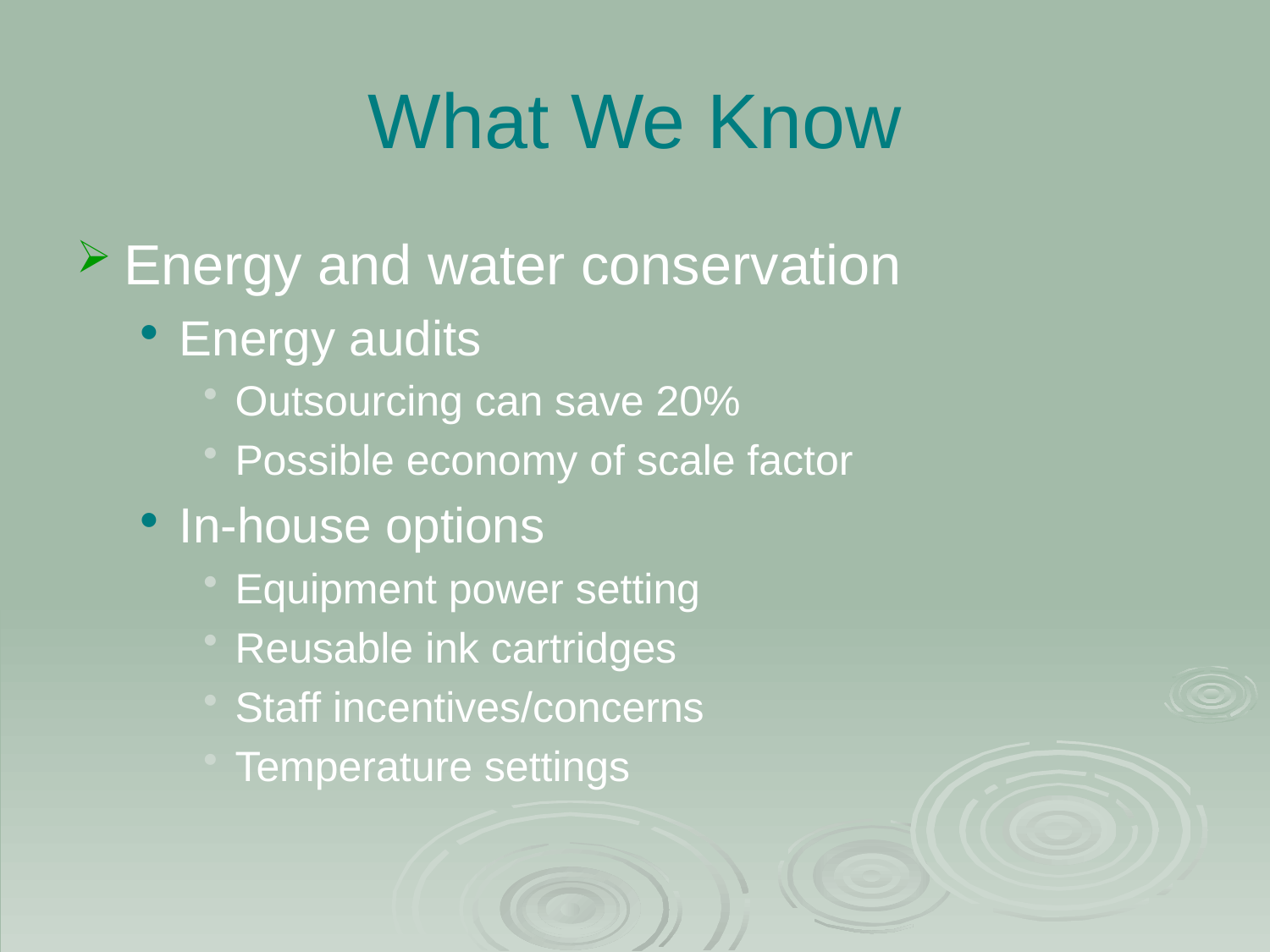

# What We Know
Energy and water conservation
Energy audits
Outsourcing can save 20%
Possible economy of scale factor
In-house options
Equipment power setting
Reusable ink cartridges
Staff incentives/concerns
Temperature settings